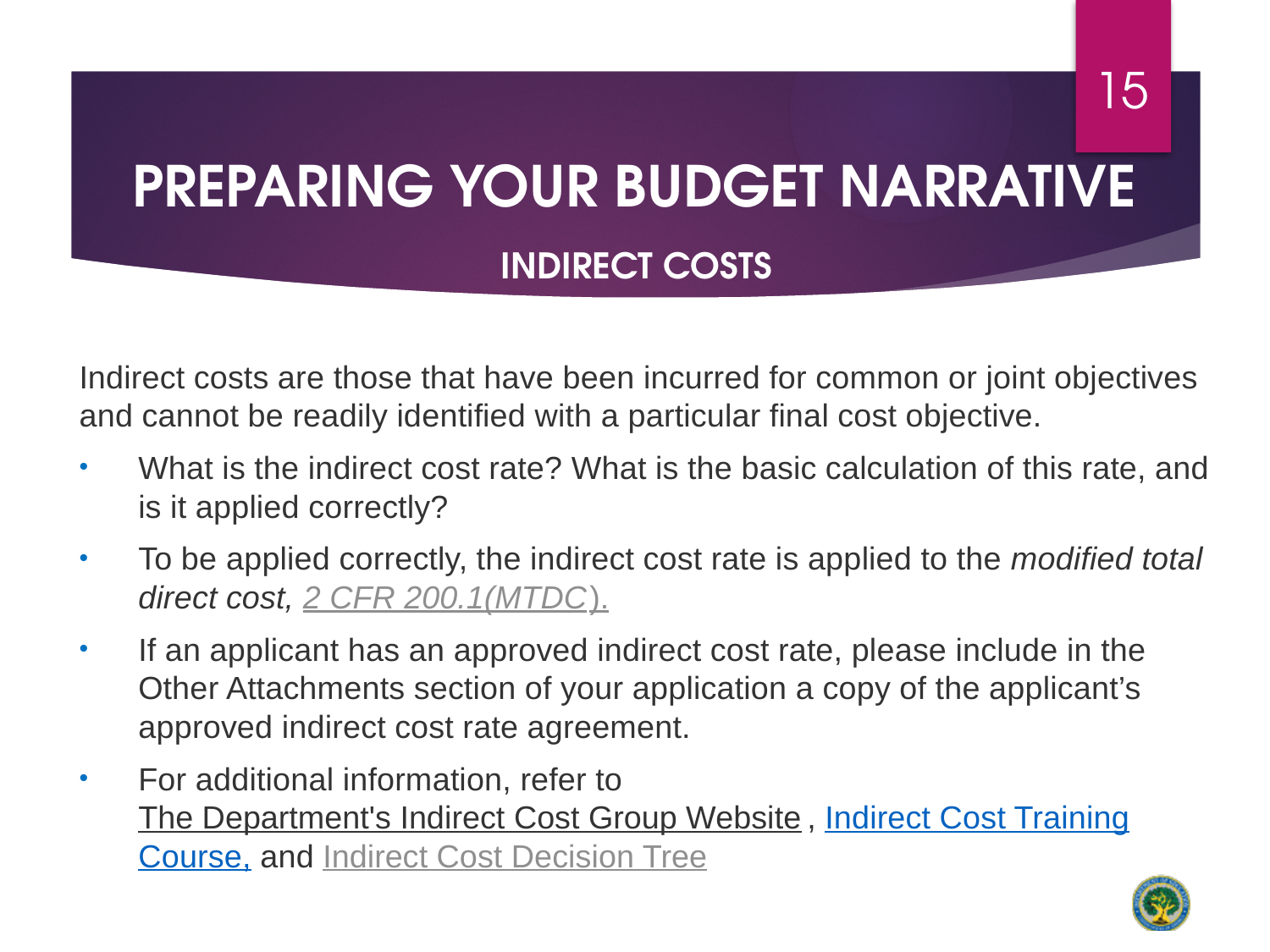

15
# Preparing your Budget Narrative
Indirect Costs

Indirect costs are those that have been incurred for common or joint objectives and cannot be readily identified with a particular final cost objective.
What is the indirect cost rate? What is the basic calculation of this rate, and is it applied correctly?
To be applied correctly, the indirect cost rate is applied to the modified total direct cost, 2 CFR 200.1(MTDC).
If an applicant has an approved indirect cost rate, please include in the Other Attachments section of your application a copy of the applicant’s approved indirect cost rate agreement.
For additional information, refer to The Department's Indirect Cost Group Website, Indirect Cost Training Course, and Indirect Cost Decision Tree